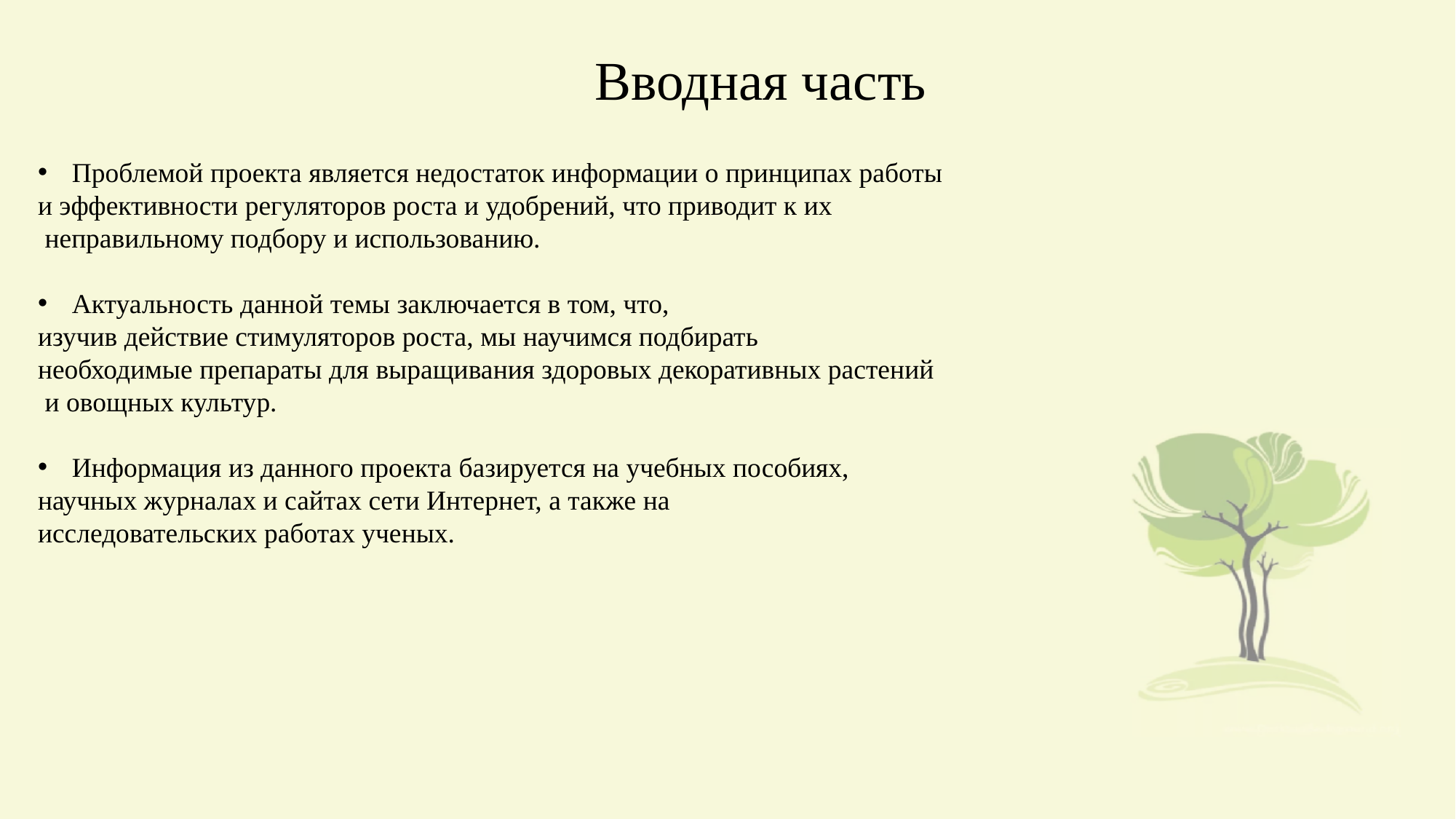

Вводная часть

Проблемой проекта является недостаток информации о принципах работы
и эффективности регуляторов роста и удобрений, что приводит к их
 неправильному подбору и использованию.

Актуальность данной темы заключается в том, что,
изучив действие стимуляторов роста, мы научимся подбирать
необходимые препараты для выращивания здоровых декоративных растений
 и овощных культур.

Информация из данного проекта базируется на учебных пособиях,
научных журналах и сайтах сети Интернет, а также на
исследовательских работах ученых.